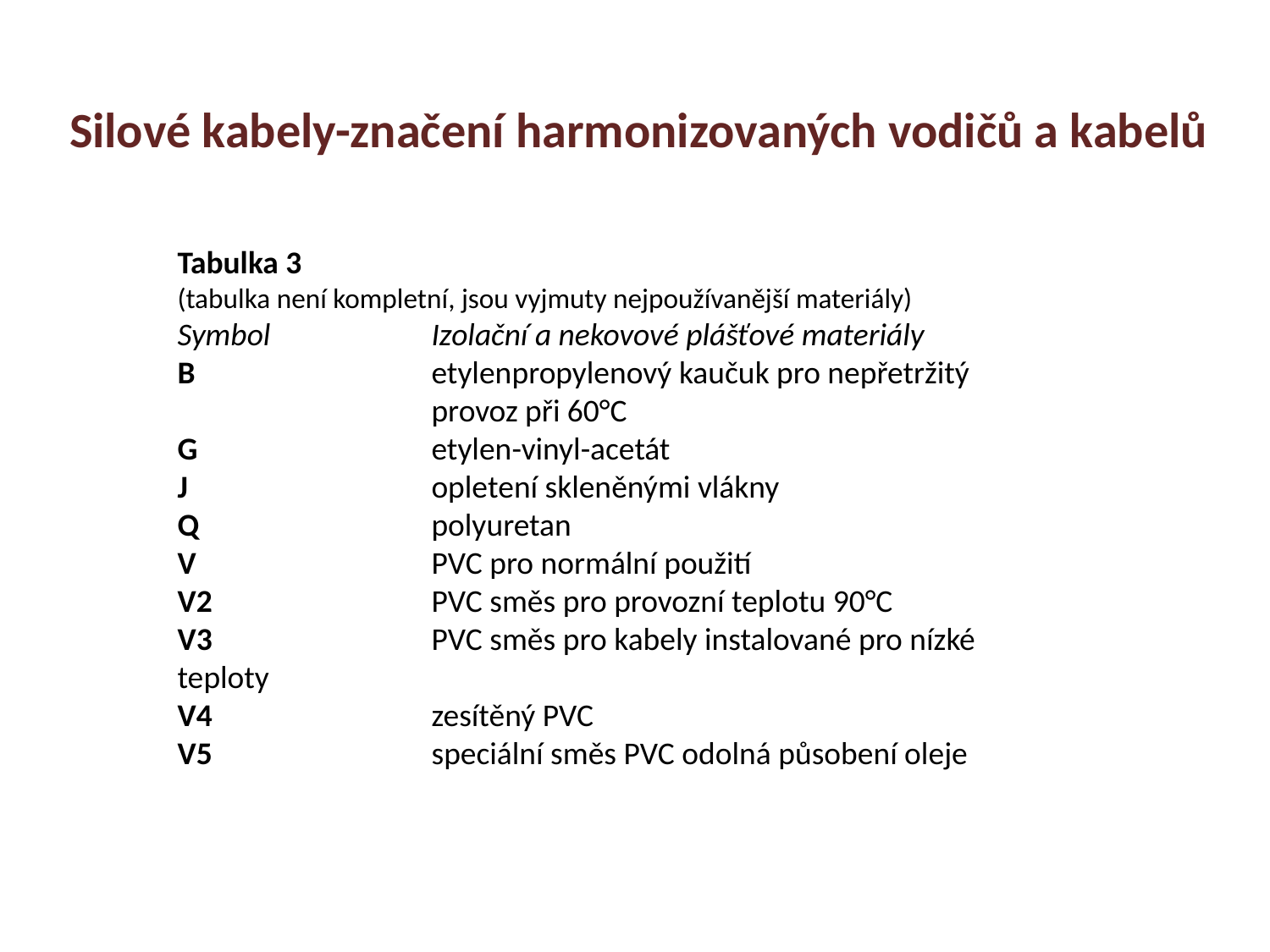

Silové kabely-značení harmonizovaných vodičů a kabelů

Tabulka 3
(tabulka není kompletní, jsou vyjmuty nejpoužívanější materiály)
Symbol		Izolační a nekovové plášťové materiály
B		etylenpropylenový kaučuk pro nepřetržitý 		provoz při 60°C
G		etylen-vinyl-acetát
J		opletení skleněnými vlákny
Q		polyuretan
V		PVC pro normální použití
V2		PVC směs pro provozní teplotu 90°C
V3		PVC směs pro kabely instalované pro nízké teploty
V4		zesítěný PVC
V5		speciální směs PVC odolná působení oleje